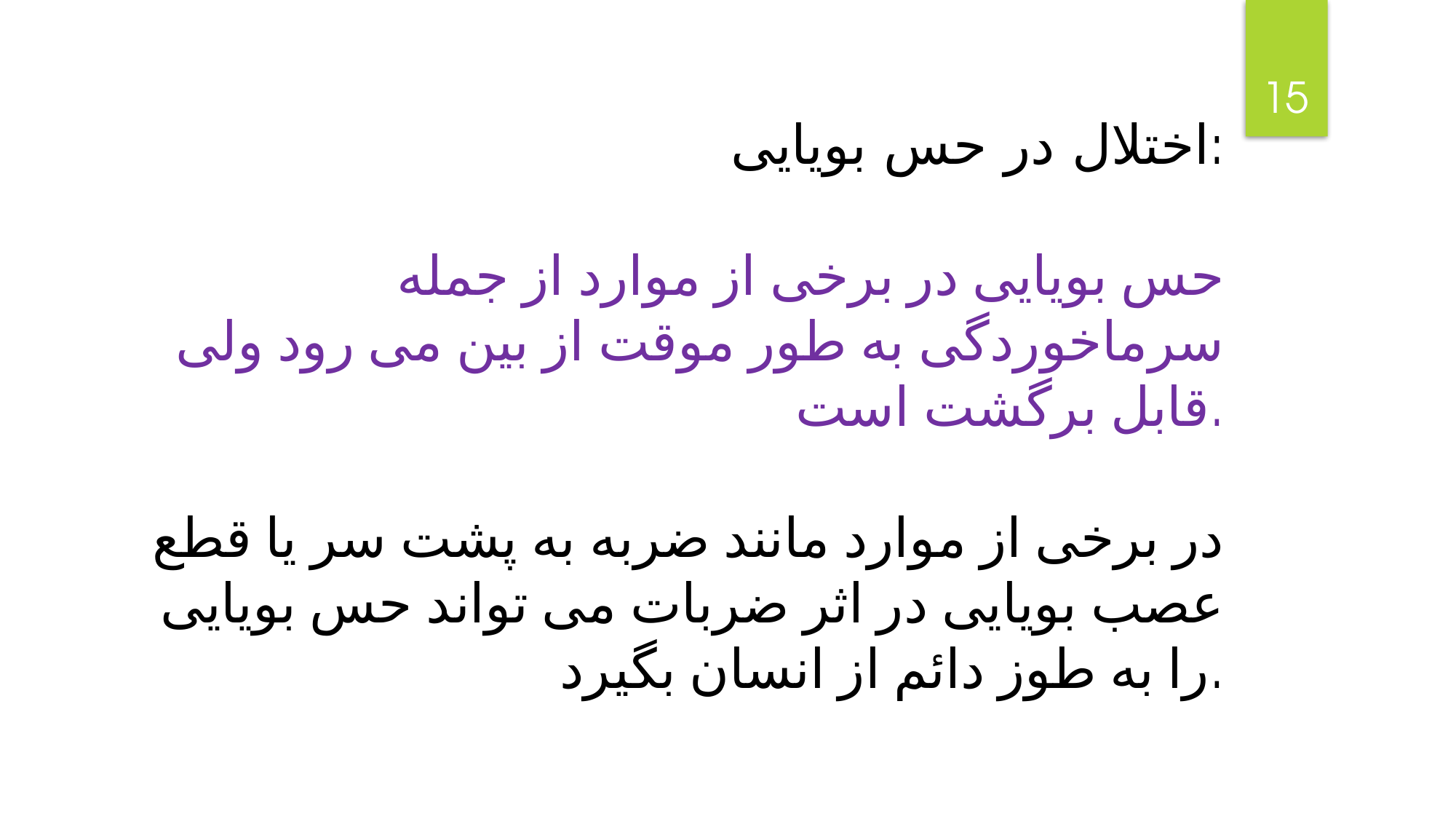

15
اختلال در حس بویایی:
حس بویایی در برخی از موارد از جمله سرماخوردگی به طور موقت از بین می رود ولی قابل برگشت است.

در برخی از موارد مانند ضربه به پشت سر یا قطع عصب بویایی در اثر ضربات می تواند حس بویایی را به طوز دائم از انسان بگیرد.